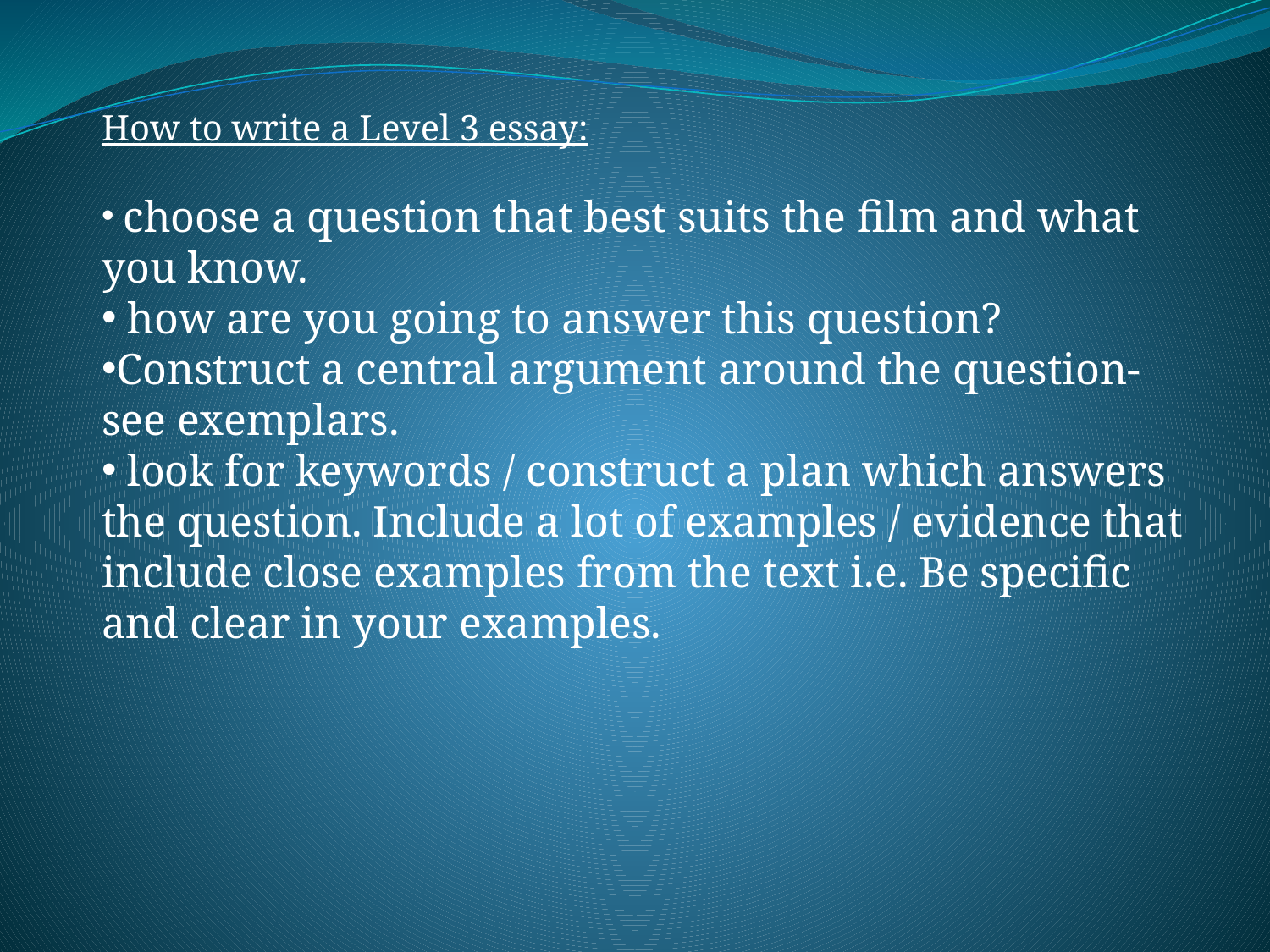

How to write a Level 3 essay:

 choose a question that best suits the film and what you know.
 how are you going to answer this question?
Construct a central argument around the question- see exemplars.
 look for keywords / construct a plan which answers the question. Include a lot of examples / evidence that include close examples from the text i.e. Be specific and clear in your examples.